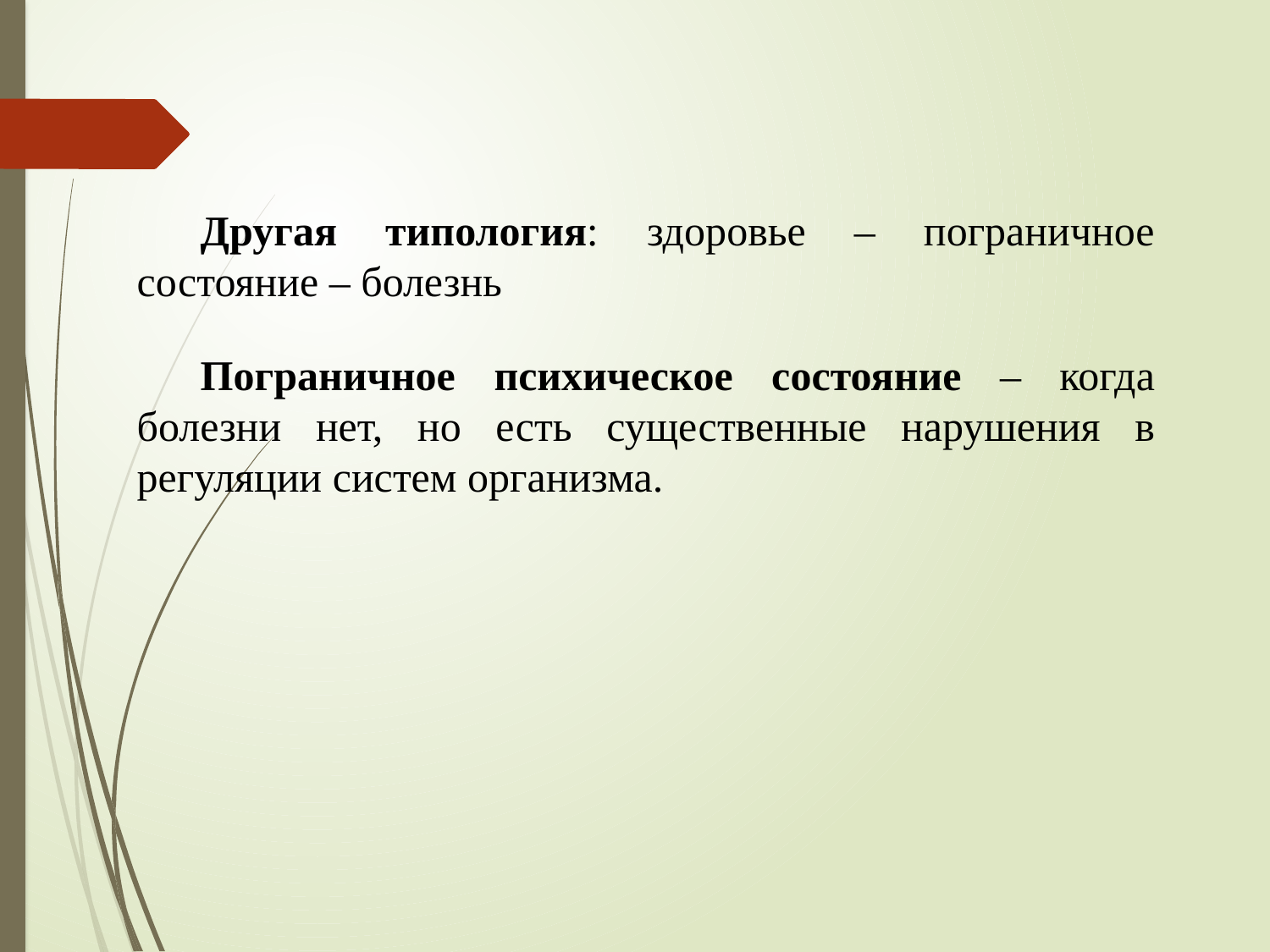

Другая типология: здоровье – пограничное состояние – болезнь

Пограничное психическое состояние – когда болезни нет, но есть существенные нарушения в регуляции систем организма.